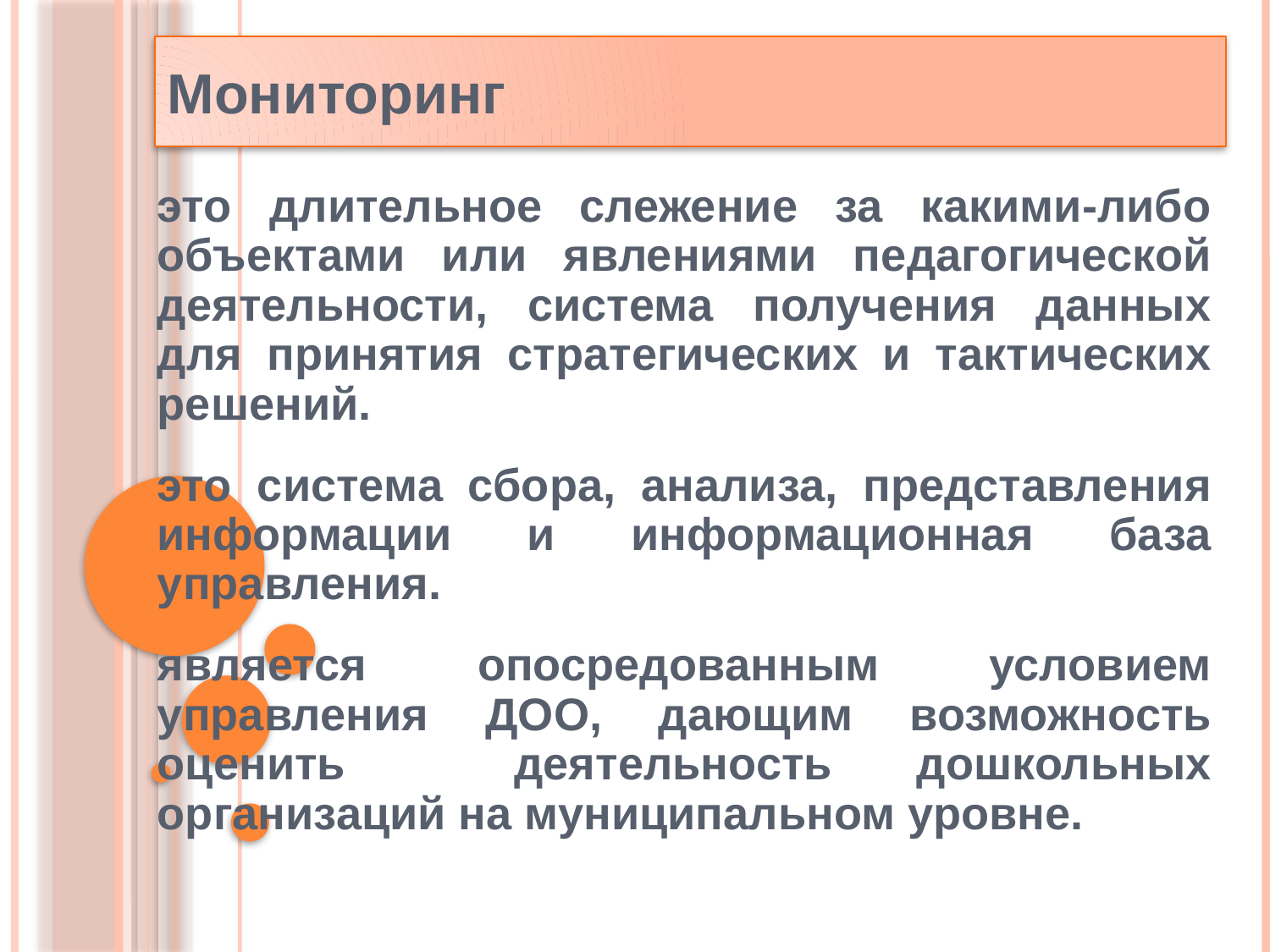

Мониторинг
это длительное слежение за какими-либо объектами или явлениями педагогической деятельности, система получения данных для принятия стратегических и тактических решений.
это система сбора, анализа, представления информации и информационная база управления.
является опосредованным условием управления ДОО, дающим возможность оценить  деятельность дошкольных организаций на муниципальном уровне.